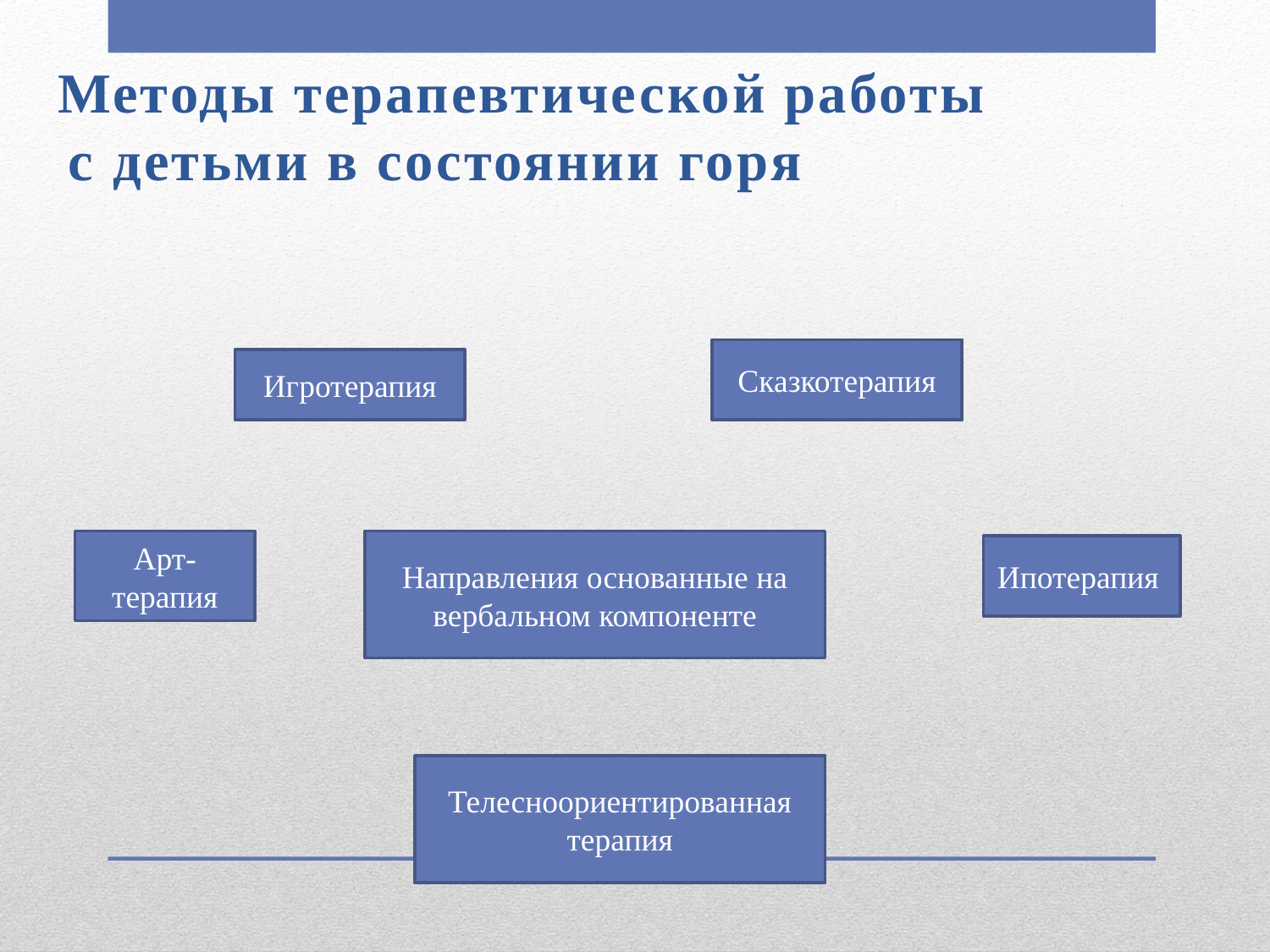

# Методы терапевтической работы с детьми в состоянии горя
Сказкотерапия
Игротерапия
Арт-терапия
Направления основанные на вербальном компоненте
Ипотерапия
Телесноориентированная терапия